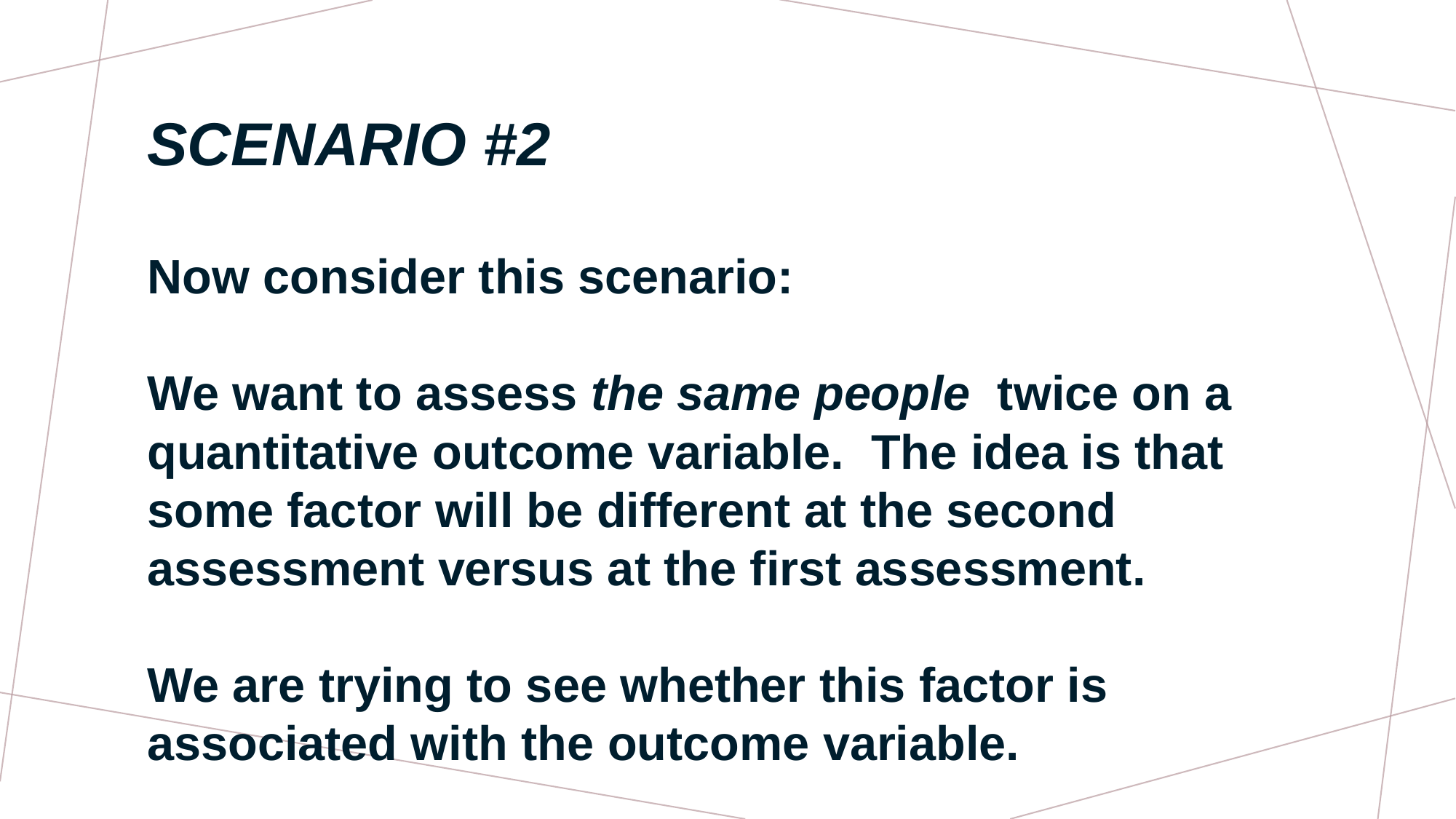

# SCENARIO #2
Now consider this scenario:

We want to assess the same people  twice on a quantitative outcome variable.  The idea is that some factor will be different at the second assessment versus at the first assessment.

We are trying to see whether this factor is associated with the outcome variable.